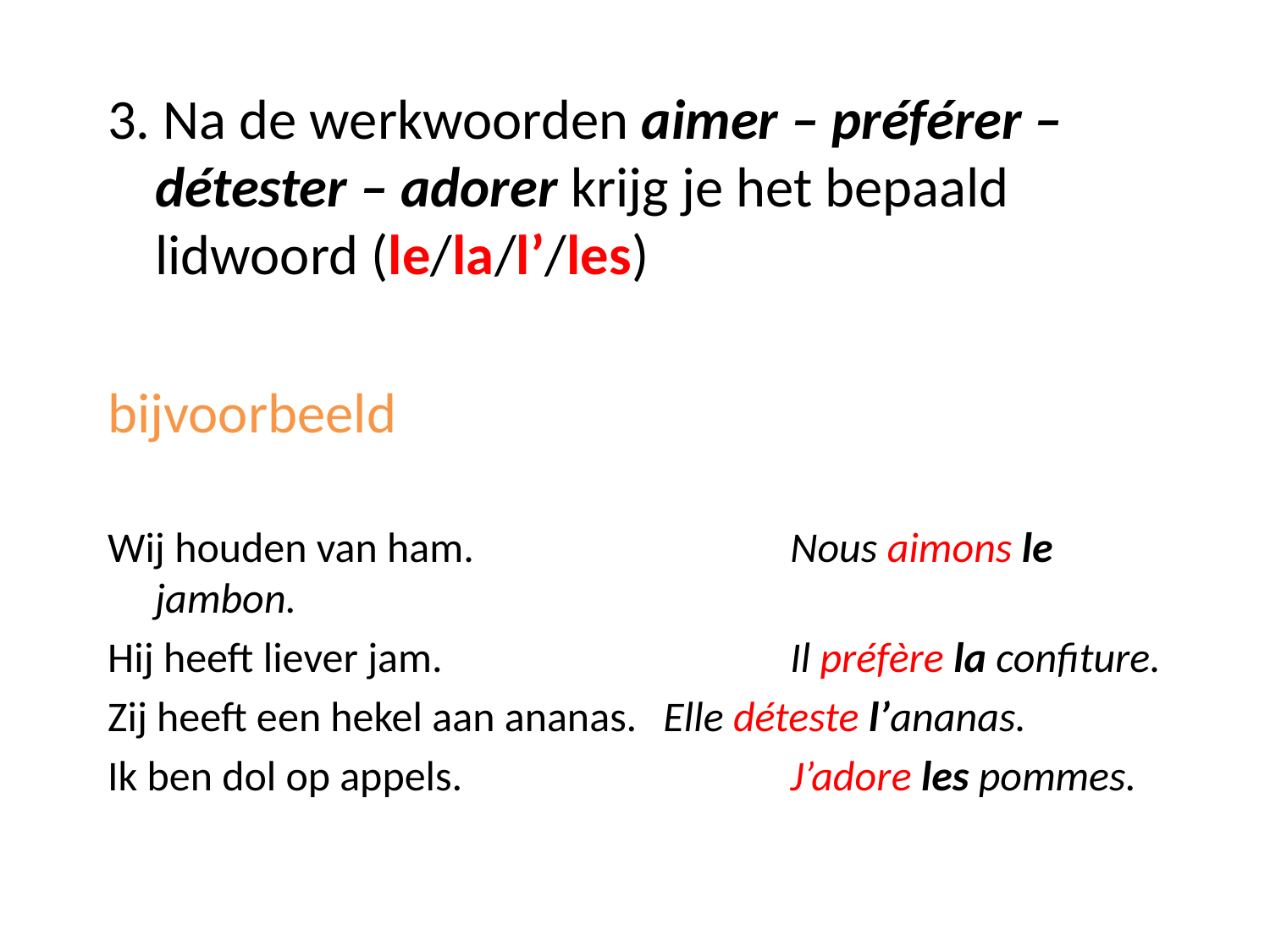

3. Na de werkwoorden aimer – préférer – détester – adorer krijg je het bepaald lidwoord (le/la/l’/les)

bijvoorbeeld
Wij houden van ham.			Nous aimons le jambon.
Hij heeft liever jam.			Il préfère la confiture.
Zij heeft een hekel aan ananas. 	Elle déteste l’ananas.
Ik ben dol op appels.			J’adore les pommes.